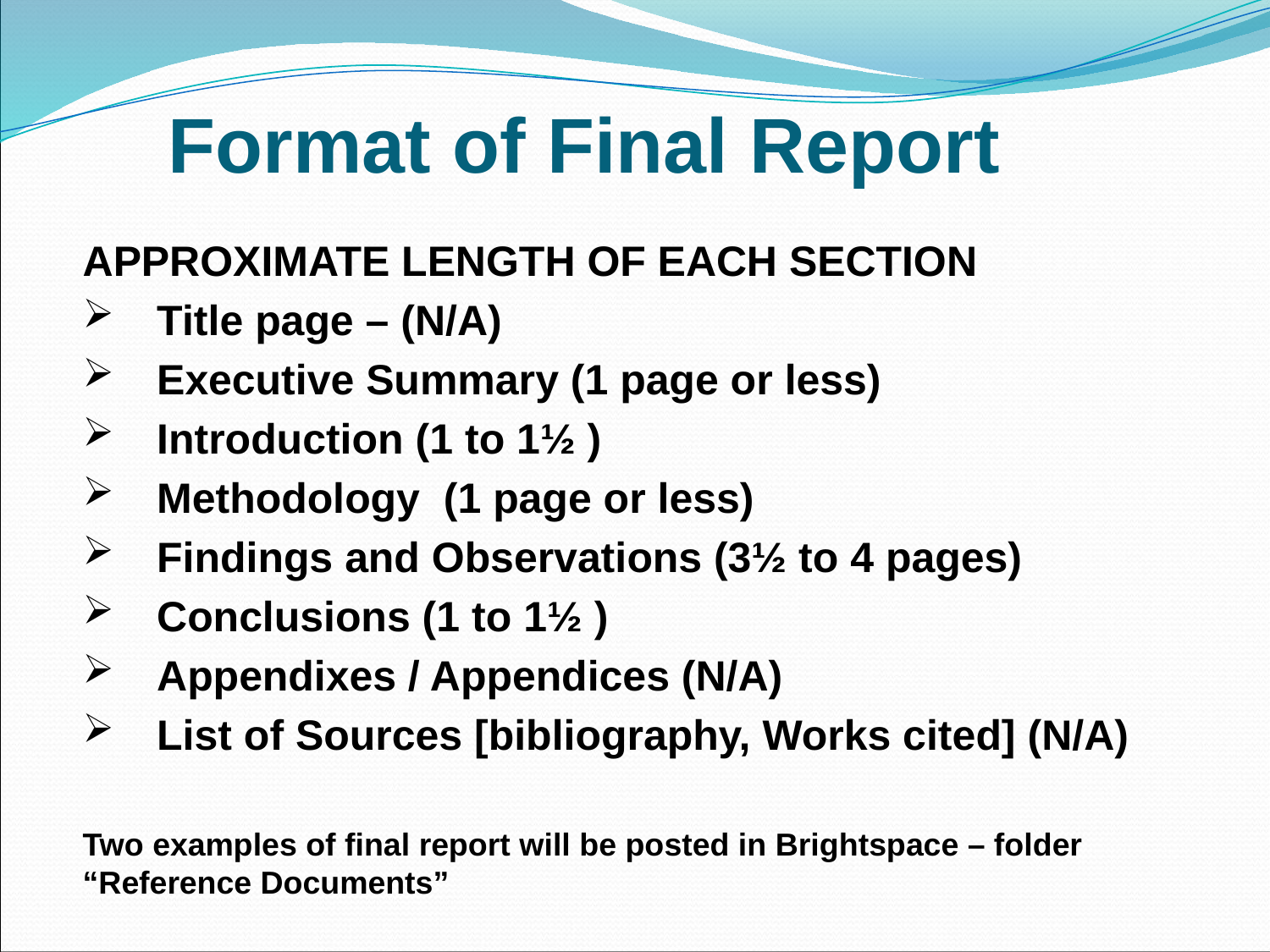

# Format of Final Report
APPROXIMATE LENGTH OF EACH SECTION
Title page – (N/A)
Executive Summary (1 page or less)
Introduction (1 to 1½ )
Methodology  (1 page or less)
Findings and Observations (3½ to 4 pages)
Conclusions (1 to 1½ )
Appendixes / Appendices (N/A)
List of Sources [bibliography, Works cited] (N/A)

Two examples of final report will be posted in Brightspace – folder “Reference Documents”